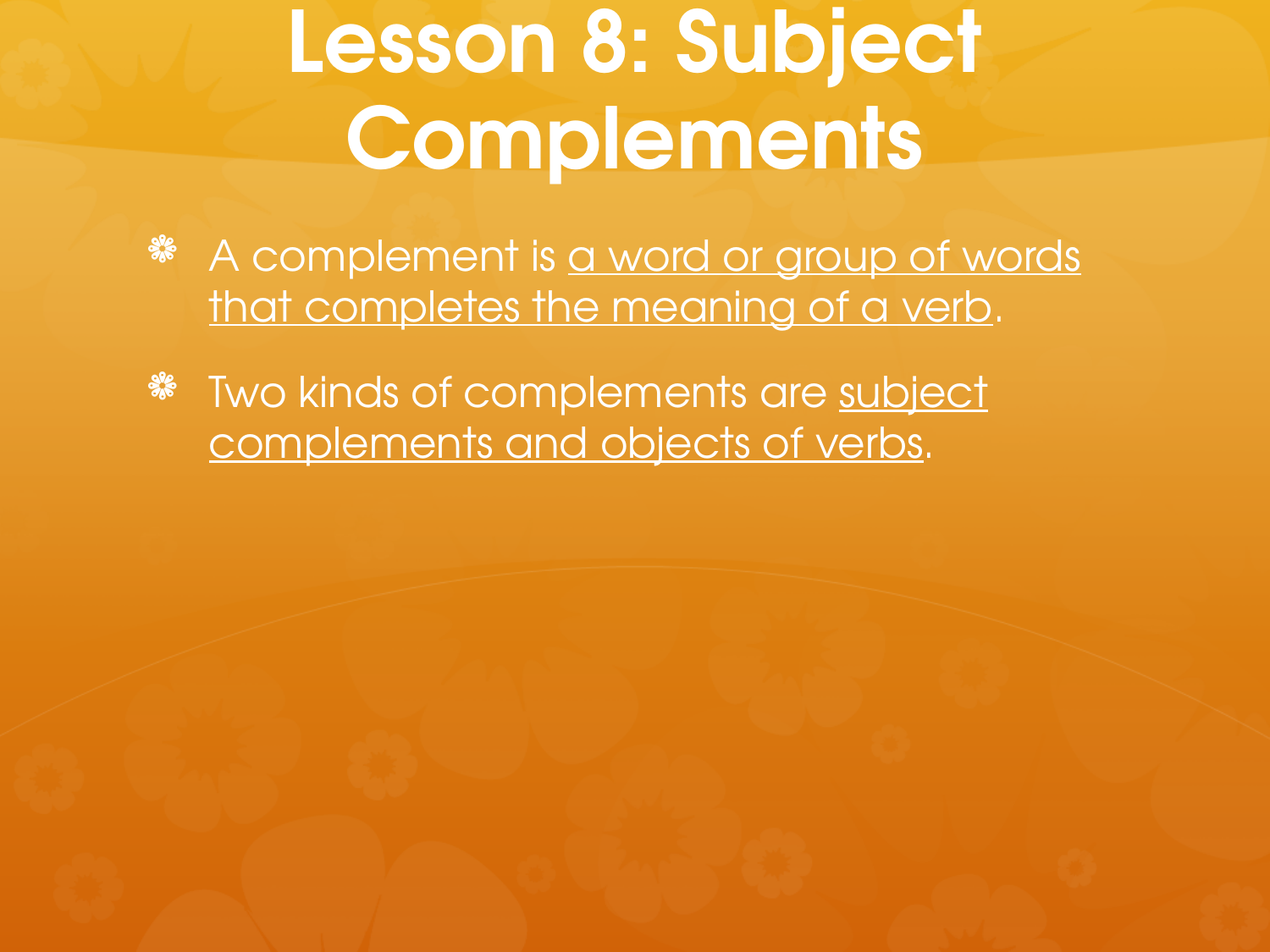

# Lesson 8: Subject Complements
A complement is a word or group of words that completes the meaning of a verb.
Two kinds of complements are subject complements and objects of verbs.